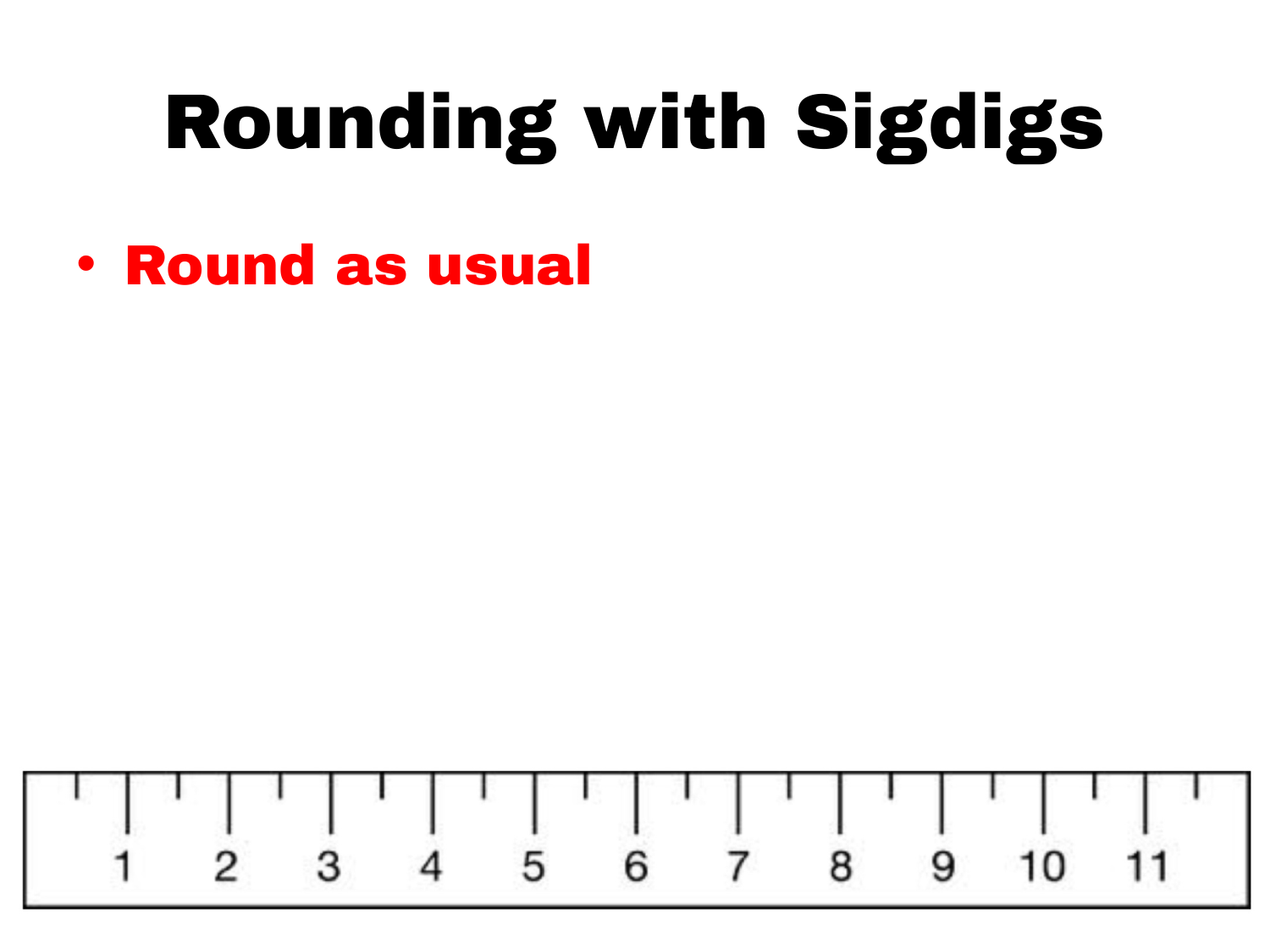

# Rounding with Sigdigs
Round as usual